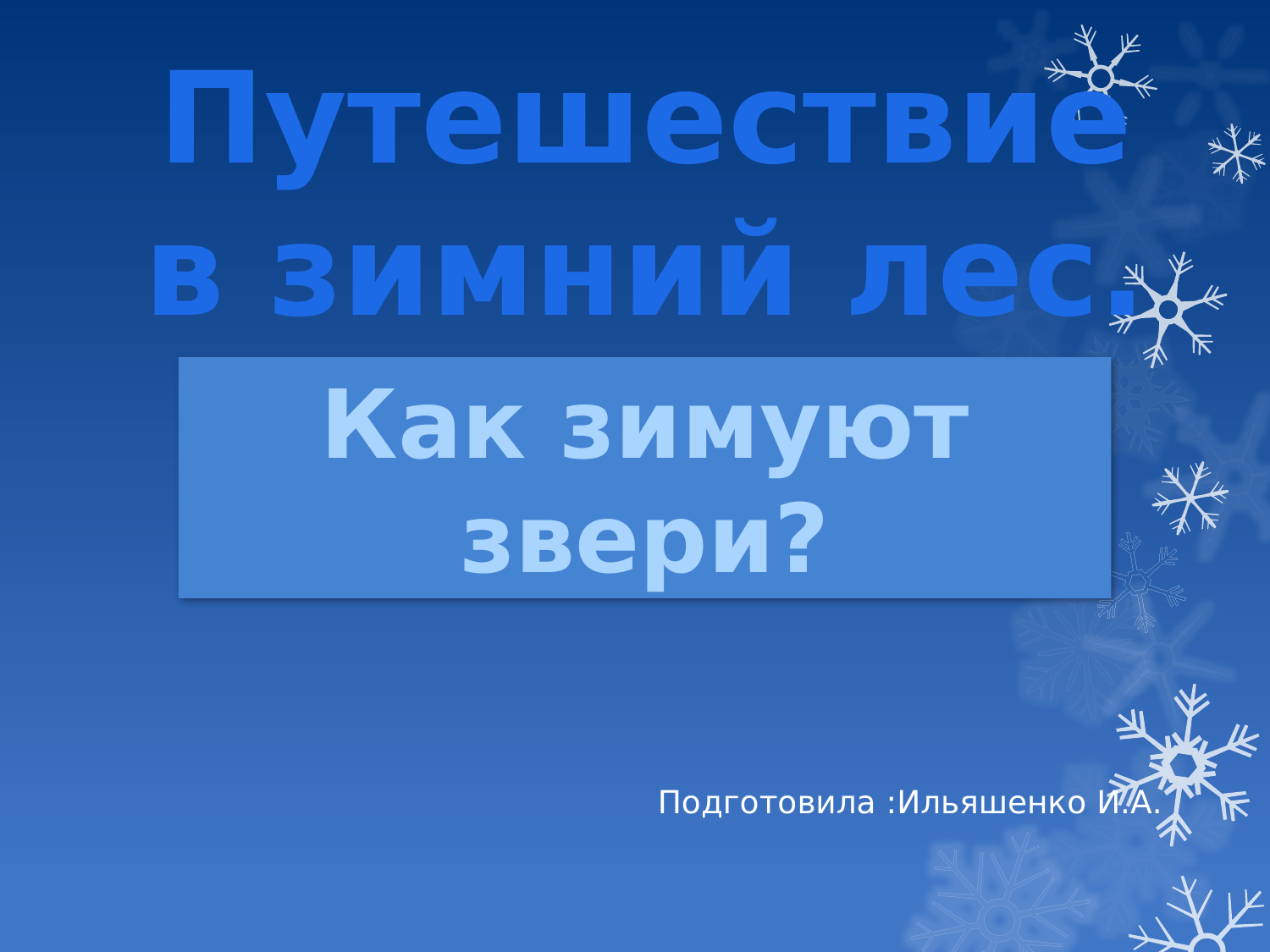

Путешествие в зимний лес.
Как зимуют звери?
Подготовила :Ильяшенко И.А.